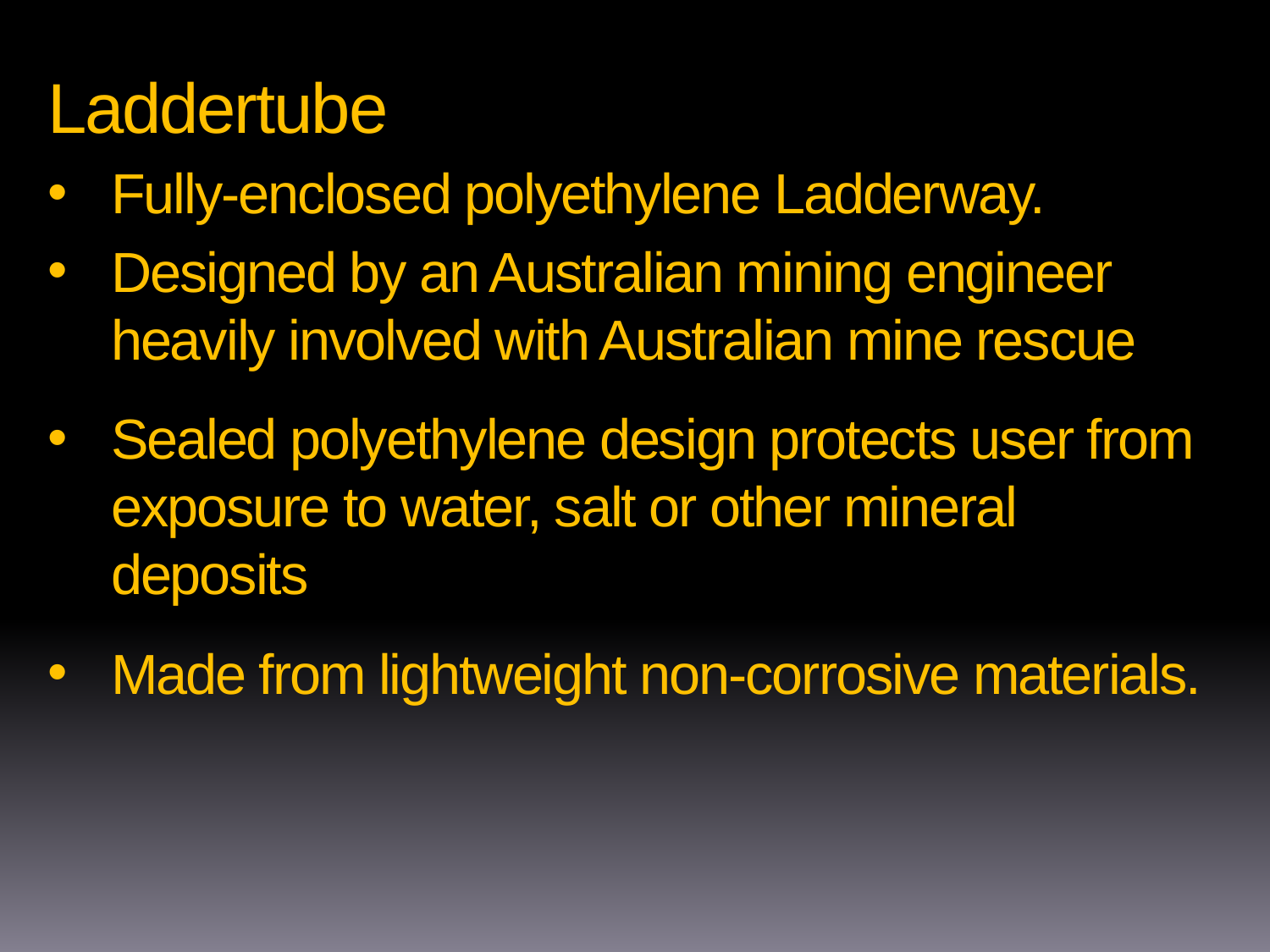

Laddertube
Fully-enclosed polyethylene Ladderway.
Designed by an Australian mining engineer heavily involved with Australian mine rescue
Sealed polyethylene design protects user from exposure to water, salt or other mineral deposits
Made from lightweight non-corrosive materials.